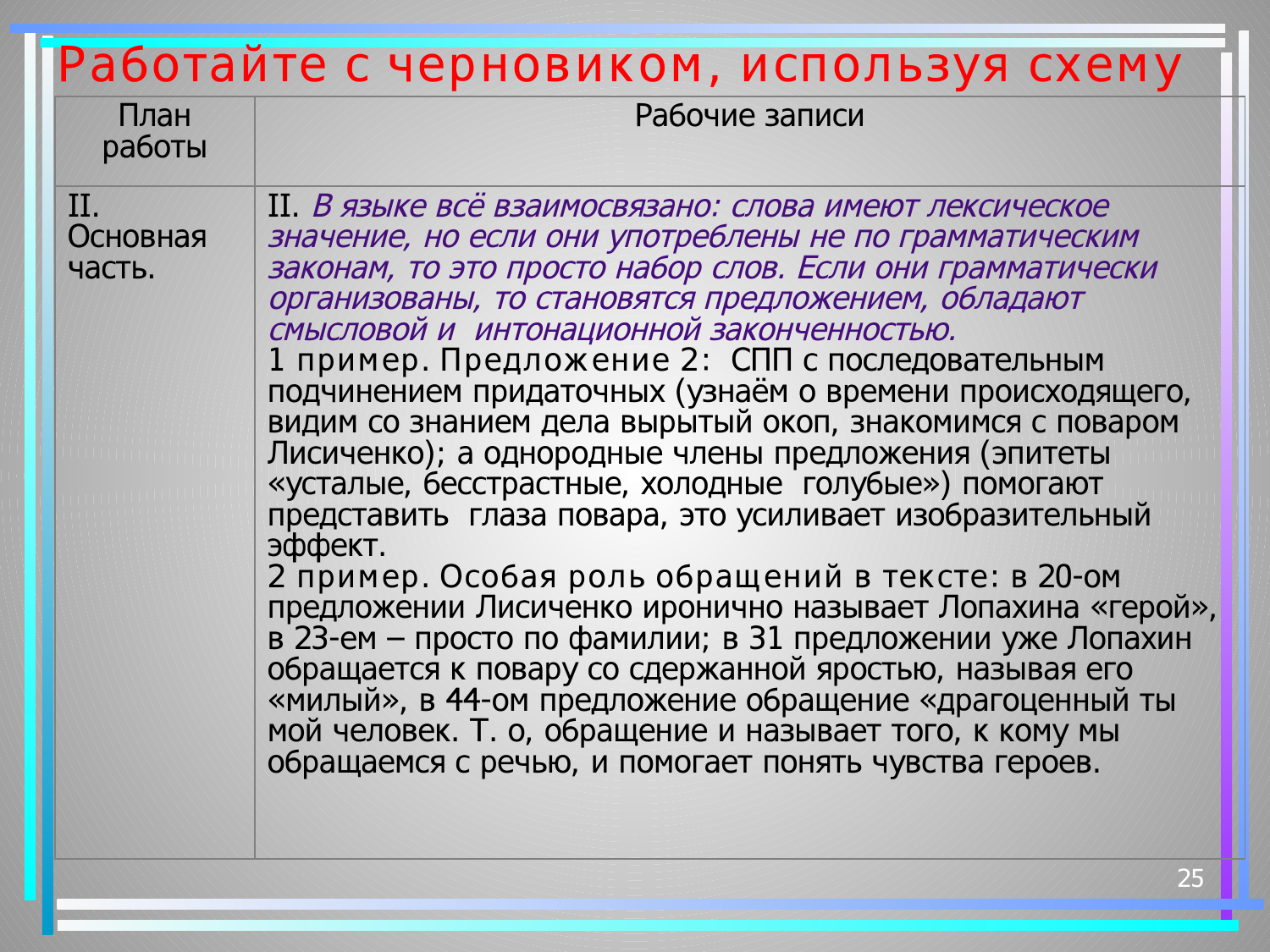

# Работайте с черновиком, используя схему
| План работы | Рабочие записи |
| --- | --- |
| II. Основная часть. | II. В языке всё взаимосвязано: слова имеют лексическое значение, но если они употреблены не по грамматическим законам, то это просто набор слов. Если они грамматически организованы, то становятся предложением, обладают смысловой и интонационной законченностью. 1 пример. Предложение 2: СПП с последовательным подчинением придаточных (узнаём о времени происходящего, видим со знанием дела вырытый окоп, знакомимся с поваром Лисиченко); а однородные члены предложения (эпитеты «усталые, бесстрастные, холодные голубые») помогают представить глаза повара, это усиливает изобразительный эффект. 2 пример. Особая роль обращений в тексте: в 20-ом предложении Лисиченко иронично называет Лопахина «герой», в 23-ем – просто по фамилии; в 31 предложении уже Лопахин обращается к повару со сдержанной яростью, называя его «милый», в 44-ом предложение обращение «драгоценный ты мой человек. Т. о, обращение и называет того, к кому мы обращаемся с речью, и помогает понять чувства героев. |
25